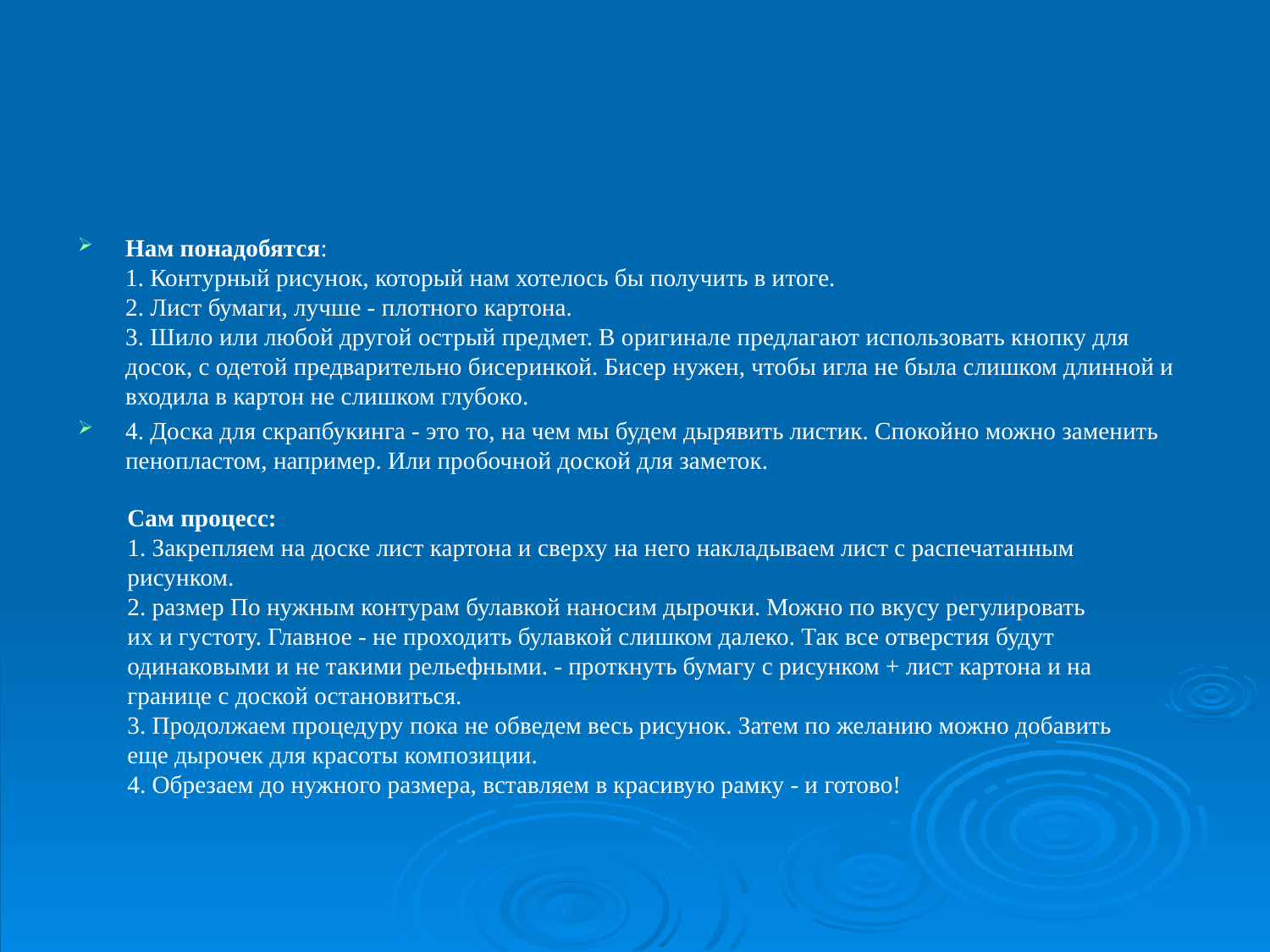

Нам понадобятся:
1. Контурный рисунок, который нам хотелось бы получить в итоге.
2. Лист бумаги, лучше - плотного картона.
3. Шило или любой другой острый предмет. В оригинале предлагают использовать кнопку для досок, с одетой предварительно бисеринкой. Бисер нужен, чтобы игла не была слишком длинной и входила в картон не слишком глубоко.
4. Доска для скрапбукинга - это то, на чем мы будем дырявить листик. Спокойно можно заменить пенопластом, например. Или пробочной доской для заметок.

Сам процесс:
1. Закрепляем на доске лист картона и сверху на него накладываем лист с распечатанным рисунком.
2. размер По нужным контурам булавкой наносим дырочки. Можно по вкусу регулировать их и густоту. Главное - не проходить булавкой слишком далеко. Так все отверстия будут одинаковыми и не такими рельефными. - проткнуть бумагу с рисунком + лист картона и на границе с доской остановиться.
3. Продолжаем процедуру пока не обведем весь рисунок. Затем по желанию можно добавить еще дырочек для красоты композиции.
4. Обрезаем до нужного размера, вставляем в красивую рамку - и готово!